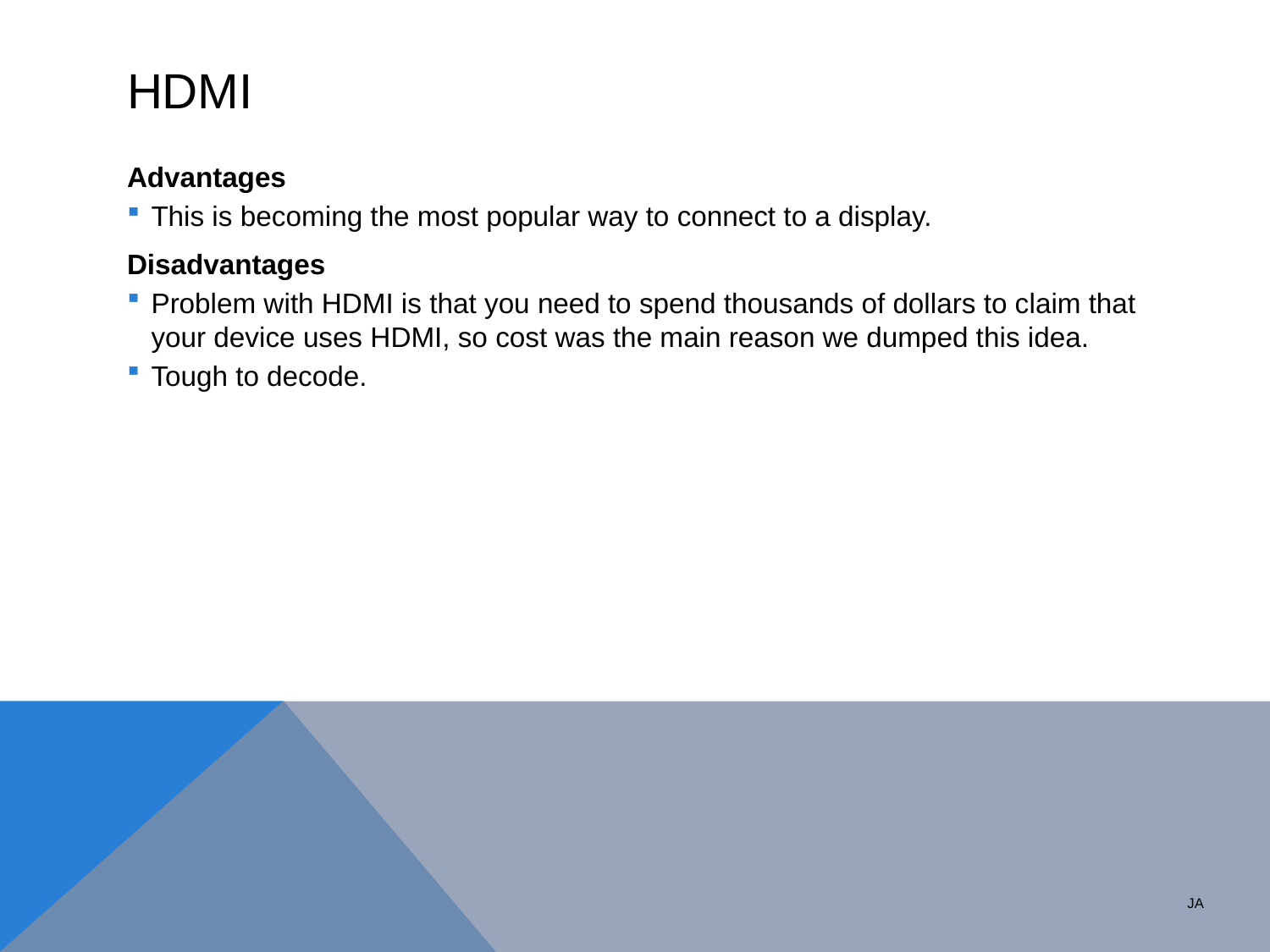

# HDMI
Advantages
This is becoming the most popular way to connect to a display.
Disadvantages
Problem with HDMI is that you need to spend thousands of dollars to claim that your device uses HDMI, so cost was the main reason we dumped this idea.
Tough to decode.
JA